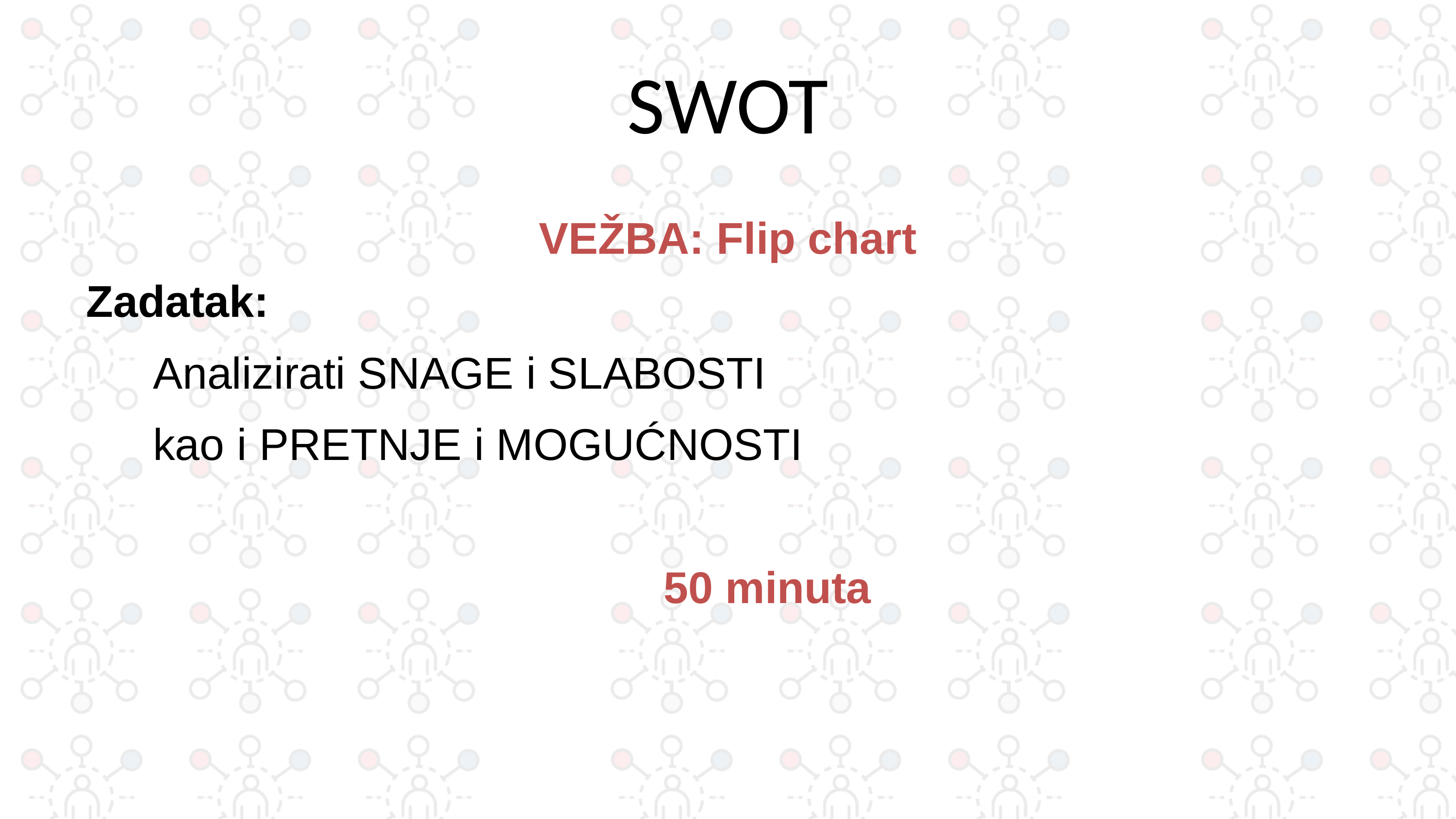

# SWOT

VEŽBA: Flip chart
Zadatak:
Analizirati SNAGE i SLABOSTI
kao i PRETNJE i MOGUĆNOSTI

 50 minuta